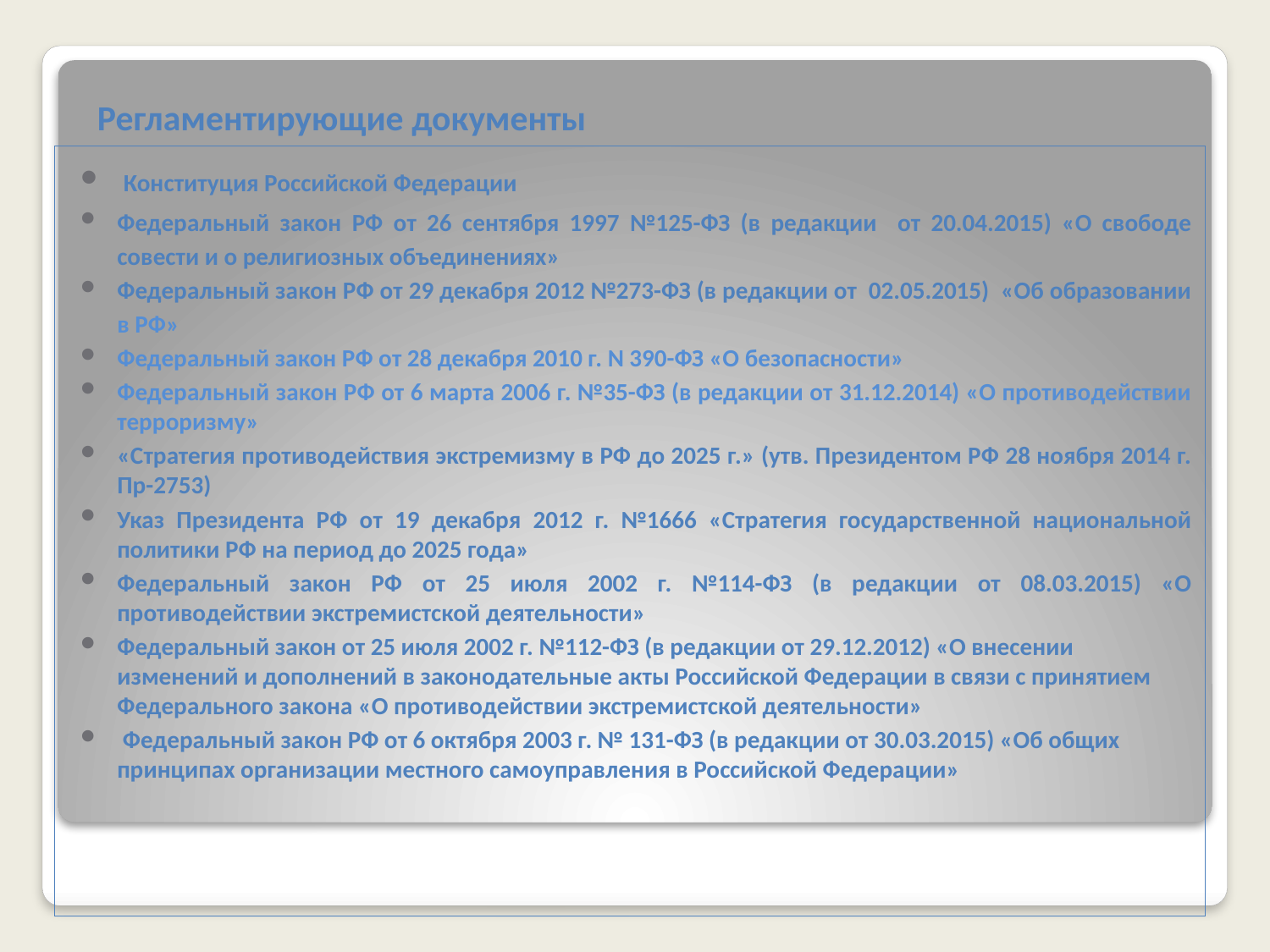

# Регламентирующие документы
 Конституция Российской Федерации
Федеральный закон РФ от 26 сентября 1997 №125-ФЗ (в редакции  от 20.04.2015) «О свободе совести и о религиозных объединениях»
Федеральный закон РФ от 29 декабря 2012 №273-ФЗ (в редакции от  02.05.2015)  «Об образовании в РФ»
Федеральный закон РФ от 28 декабря 2010 г. N 390-ФЗ «О безопасности»
Федеральный закон РФ от 6 марта 2006 г. №35-ФЗ (в редакции от 31.12.2014) «О противодействии терроризму»
«Стратегия противодействия экстремизму в РФ до 2025 г.» (утв. Президентом РФ 28 ноября 2014 г. Пр-2753)
Указ Президента РФ от 19 декабря 2012 г. №1666 «Стратегия государственной национальной политики РФ на период до 2025 года»
Федеральный закон РФ от 25 июля 2002 г. №114-ФЗ (в редакции от 08.03.2015) «О противодействии экстремистской деятельности»
Федеральный закон от 25 июля 2002 г. №112-ФЗ (в редакции от 29.12.2012) «О внесении изменений и дополнений в законодательные акты Российской Федерации в связи с принятием Федерального закона «О противодействии экстремистской деятельности»
 Федеральный закон РФ от 6 октября 2003 г. № 131-ФЗ (в редакции от 30.03.2015) «Об общих принципах организации местного самоуправления в Российской Федерации»